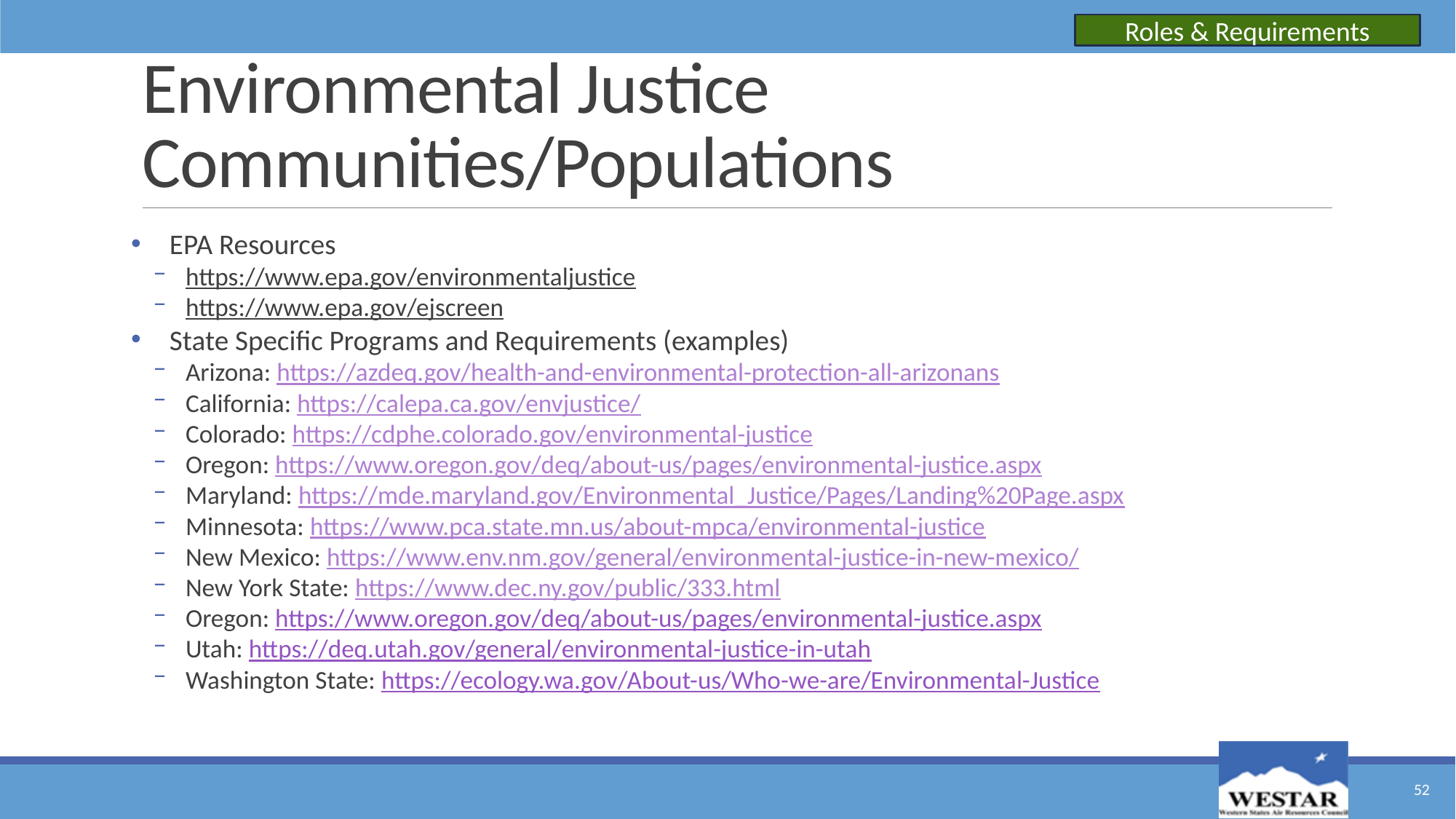

Roles & Requirements
# Environmental Justice Communities/Populations
EPA Resources
https://www.epa.gov/environmentaljustice
https://www.epa.gov/ejscreen
State Specific Programs and Requirements (examples)
Arizona: https://azdeq.gov/health-and-environmental-protection-all-arizonans
California: https://calepa.ca.gov/envjustice/
Colorado: https://cdphe.colorado.gov/environmental-justice
Oregon: https://www.oregon.gov/deq/about-us/pages/environmental-justice.aspx
Maryland: https://mde.maryland.gov/Environmental_Justice/Pages/Landing%20Page.aspx
Minnesota: https://www.pca.state.mn.us/about-mpca/environmental-justice
New Mexico: https://www.env.nm.gov/general/environmental-justice-in-new-mexico/
New York State: https://www.dec.ny.gov/public/333.html
Oregon: https://www.oregon.gov/deq/about-us/pages/environmental-justice.aspx
Utah: https://deq.utah.gov/general/environmental-justice-in-utah
Washington State: https://ecology.wa.gov/About-us/Who-we-are/Environmental-Justice

52